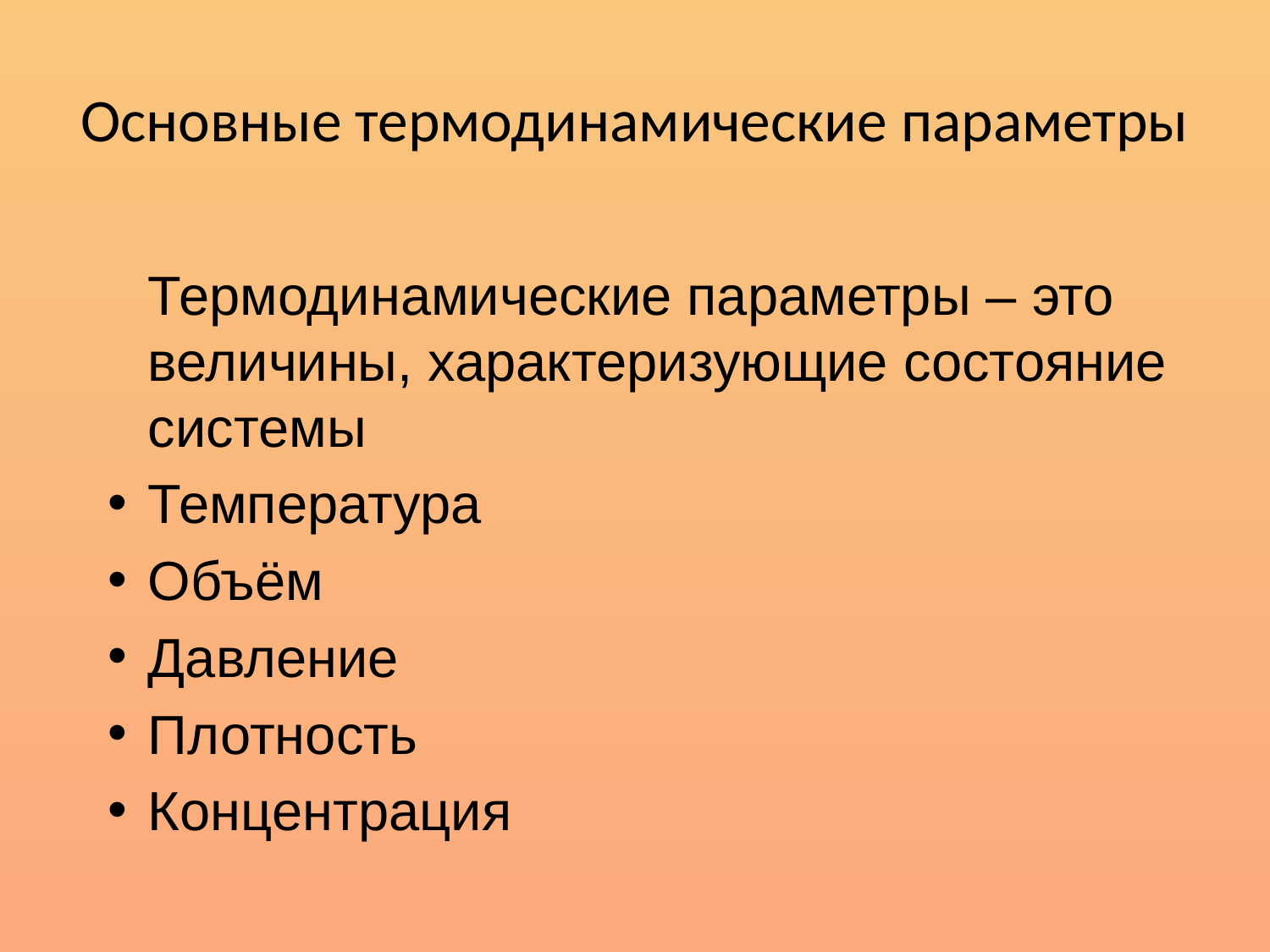

# Основные термодинамические параметры
	Термодинамические параметры – это величины, характеризующие состояние системы
Температура
Объём
Давление
Плотность
Концентрация